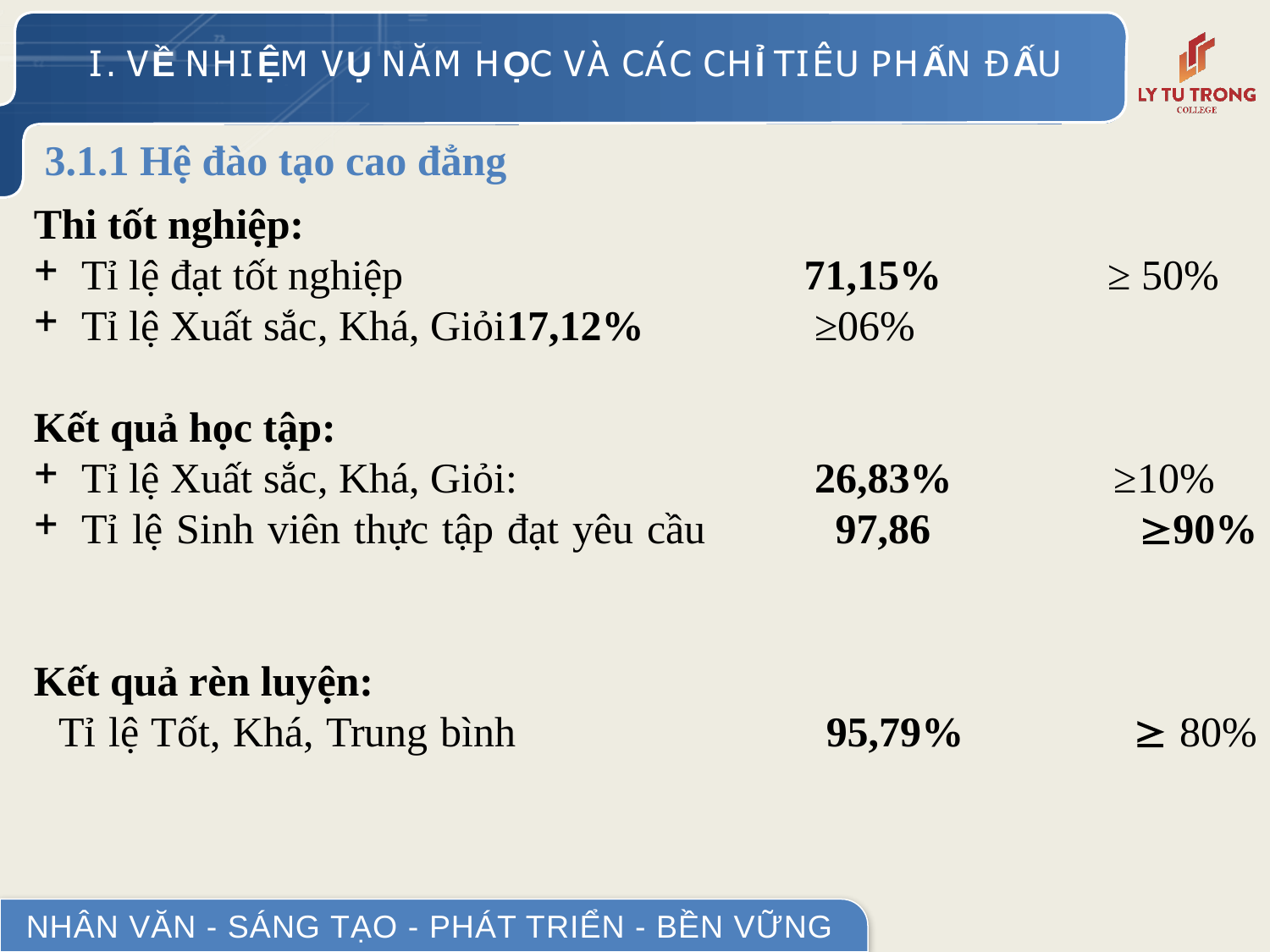

I. VỀ NHIỆM VỤ NĂM HỌC VÀ CÁC CHỈ TIÊU PHẤN ĐẤU
# 3.1.1 Hệ đào tạo cao đẳng
Thi tốt nghiệp:
Tỉ lệ đạt tốt nghiệp		71,15% 		 ≥ 50%
Tỉ lệ Xuất sắc, Khá, Giỏi	17,12%     	 ≥06%

Kết quả học tập:
Tỉ lệ Xuất sắc, Khá, Giỏi:  	 26,83% 	 ≥10%
Tỉ lệ Sinh viên thực tập đạt yêu cầu	97,86 	≥90%

Kết quả rèn luyện:
Tỉ lệ Tốt, Khá, Trung bình              	 95,79% 	 	 ≥ 80%